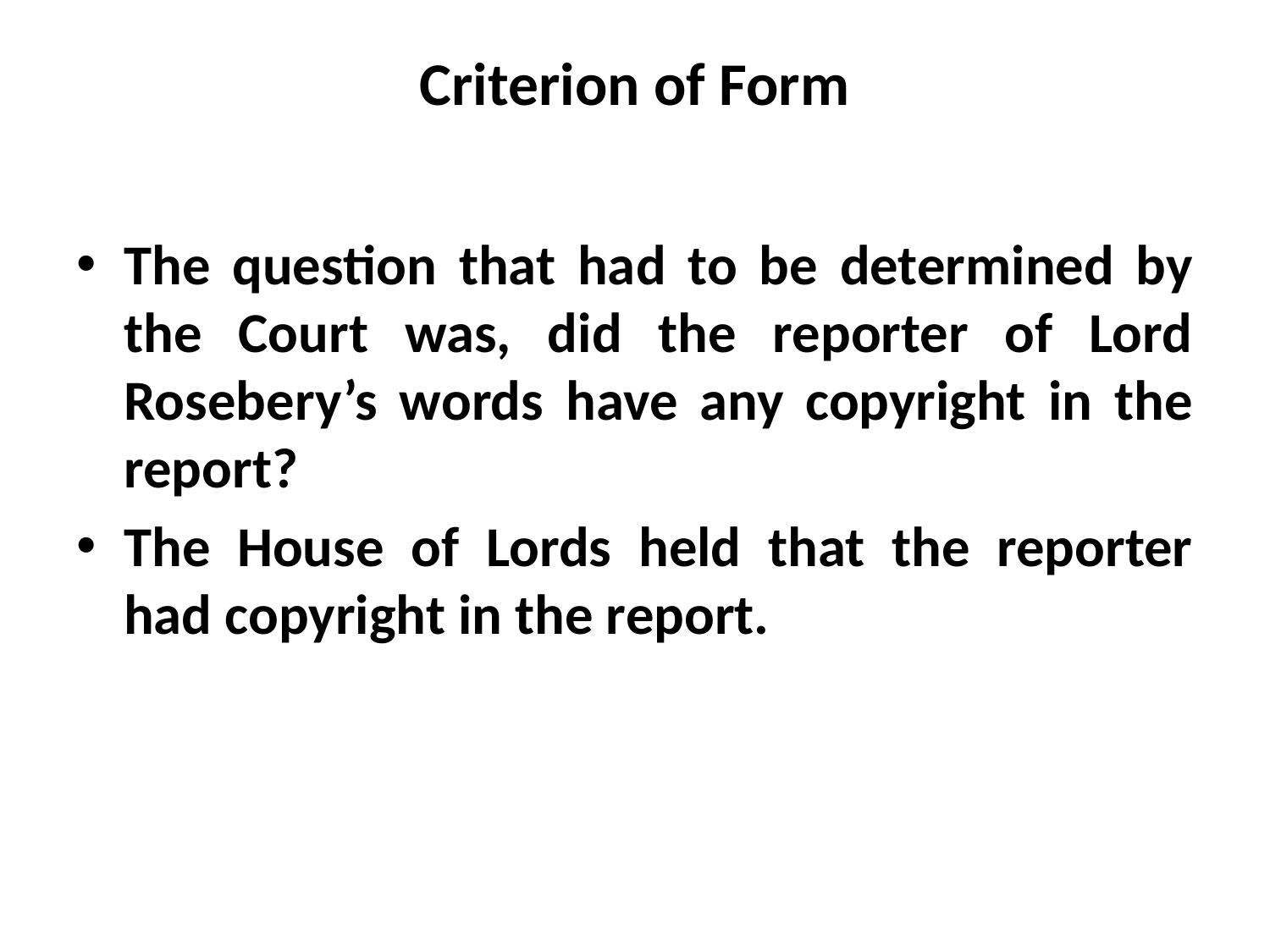

# Criterion of Form
The question that had to be determined by the Court was, did the reporter of Lord Rosebery’s words have any copyright in the report?
The House of Lords held that the reporter had copyright in the report.